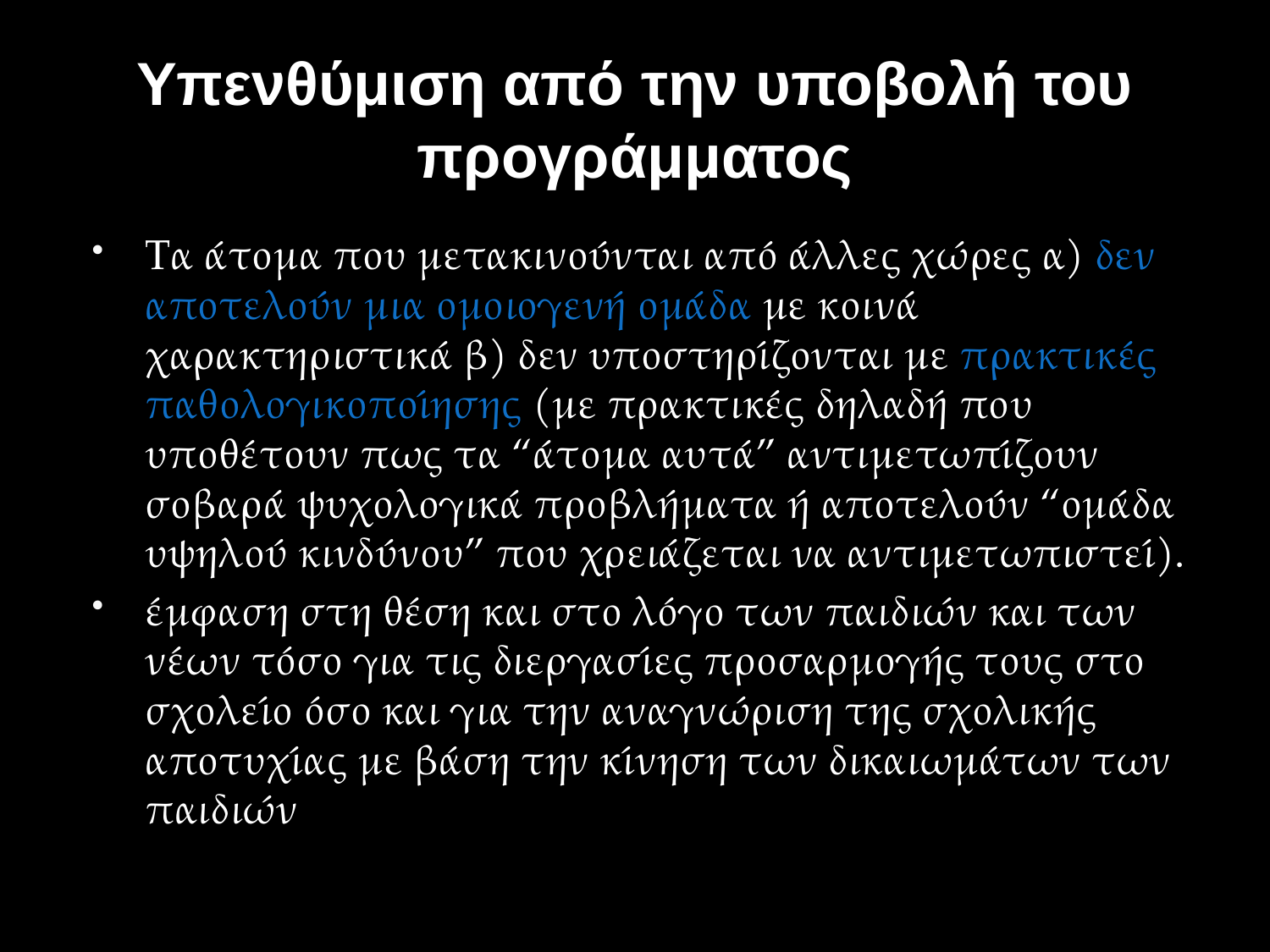

# Υπενθύμιση από την υποβολή του προγράμματος
Τα άτομα που μετακινούνται από άλλες χώρες α) δεν αποτελούν μια ομοιογενή ομάδα με κοινά χαρακτηριστικά β) δεν υποστηρίζονται με πρακτικές παθολογικοποίησης (με πρακτικές δηλαδή που υποθέτουν πως τα “άτομα αυτά” αντιμετωπίζουν σοβαρά ψυχολογικά προβλήματα ή αποτελούν “ομάδα υψηλού κινδύνου” που χρειάζεται να αντιμετωπιστεί).
έμφαση στη θέση και στο λόγο των παιδιών και των νέων τόσο για τις διεργασίες προσαρμογής τους στο σχολείο όσο και για την αναγνώριση της σχολικής αποτυχίας με βάση την κίνηση των δικαιωμάτων των παιδιών